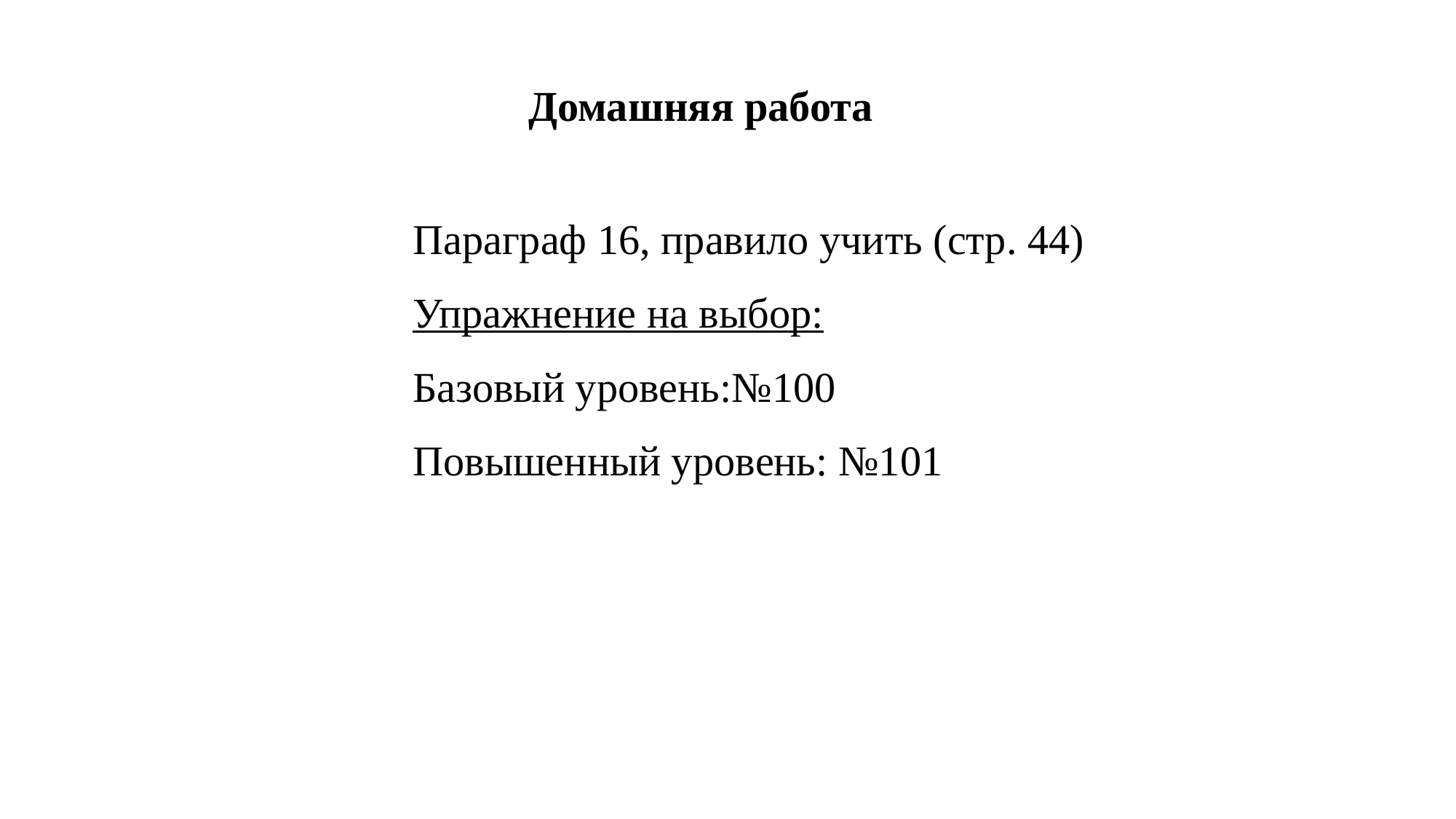

Домашняя работа
Параграф 16, правило учить (стр. 44)
Упражнение на выбор:
Базовый уровень:№100
Повышенный уровень: №101